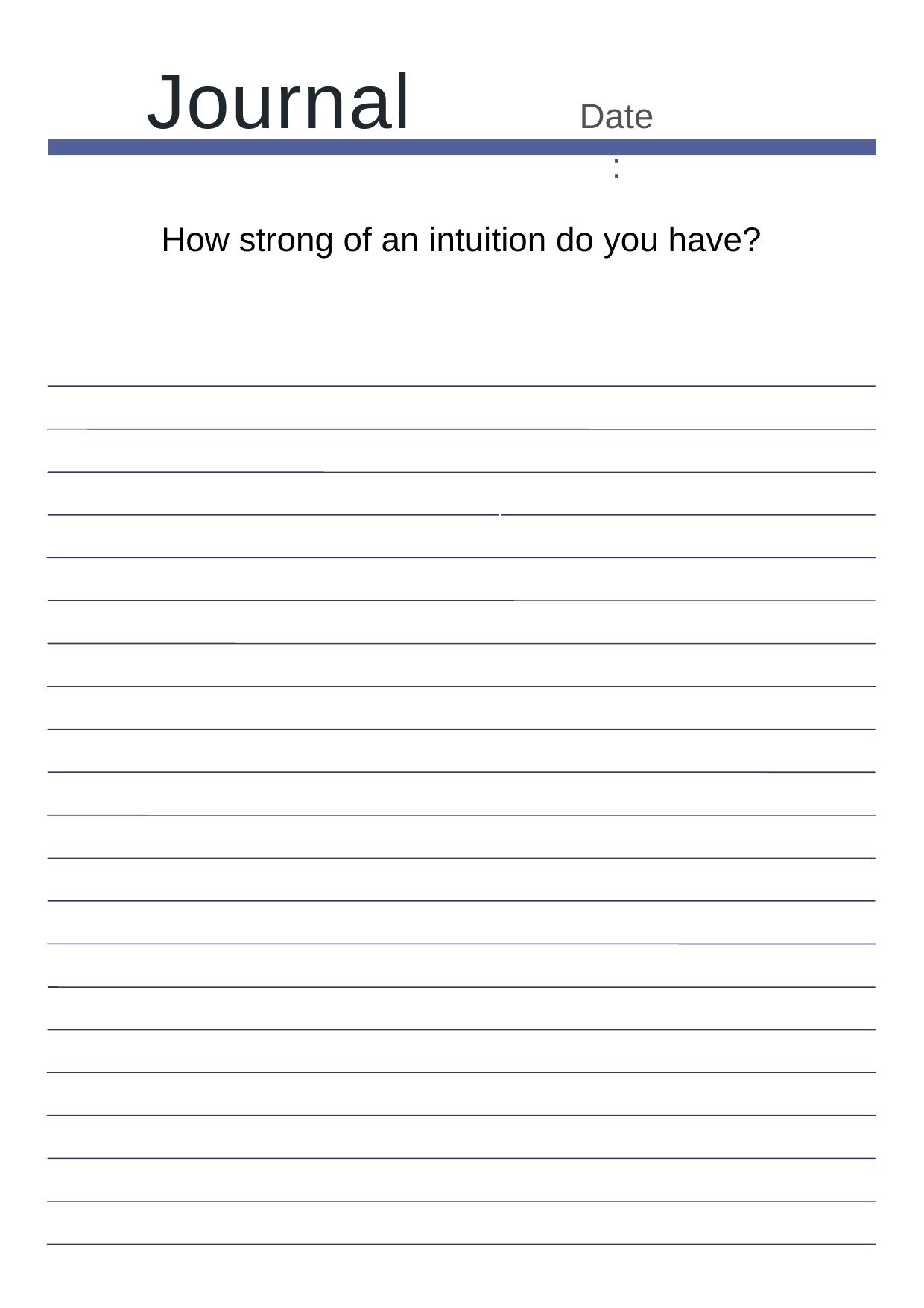

Journal
Date:

How strong of an intuition do you have?

Journal Prompt Here